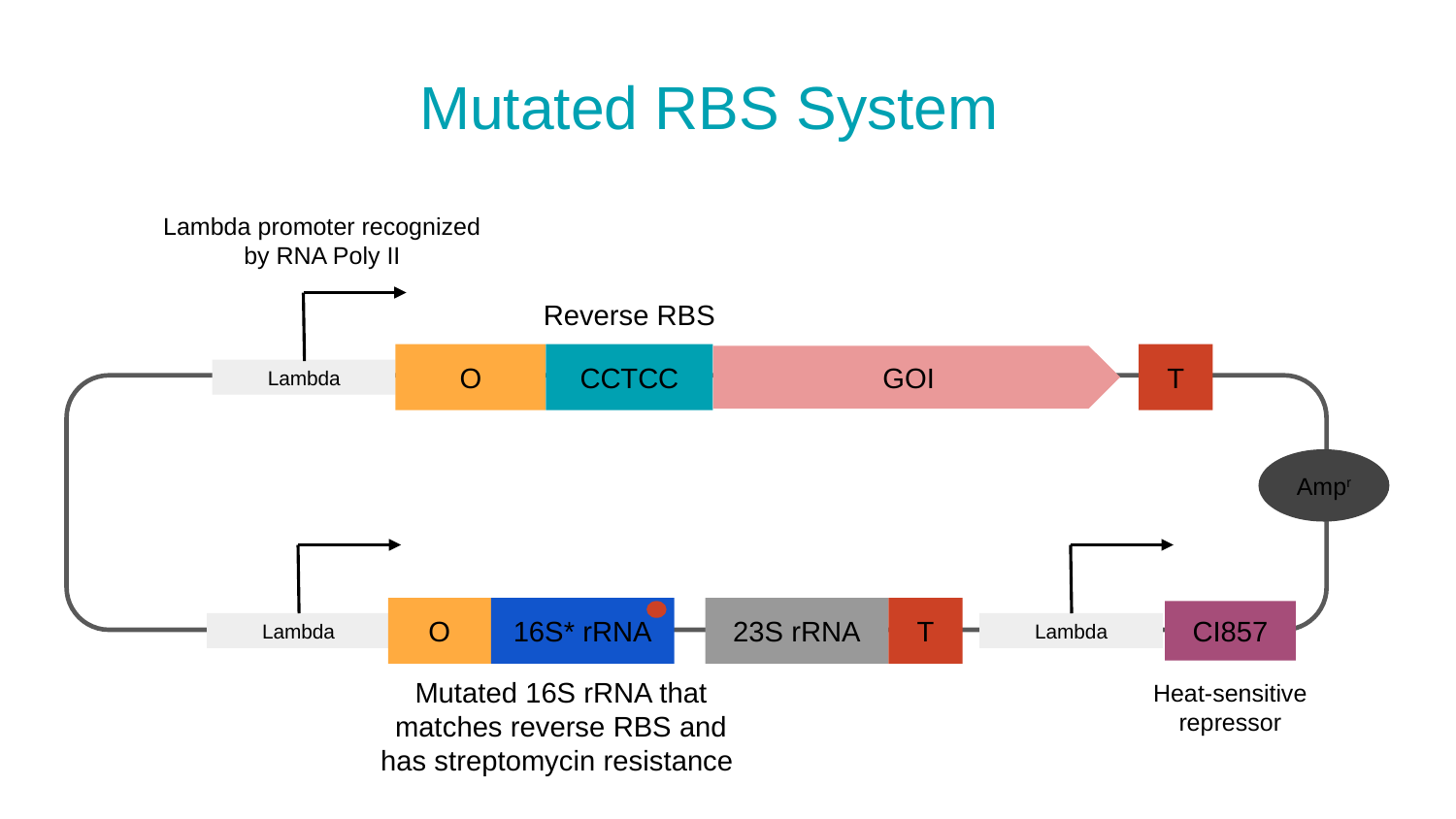

Mutated RBS System
Lambda promoter recognized by RNA Poly II
Reverse RBS
CCTCC
T
O
GOI
Lambda

Ampr
Lambda
Lambda
O
23S rRNA
T
16S* rRNA

CI857
Mutated 16S rRNA that matches reverse RBS and has streptomycin resistance
Heat-sensitive repressor